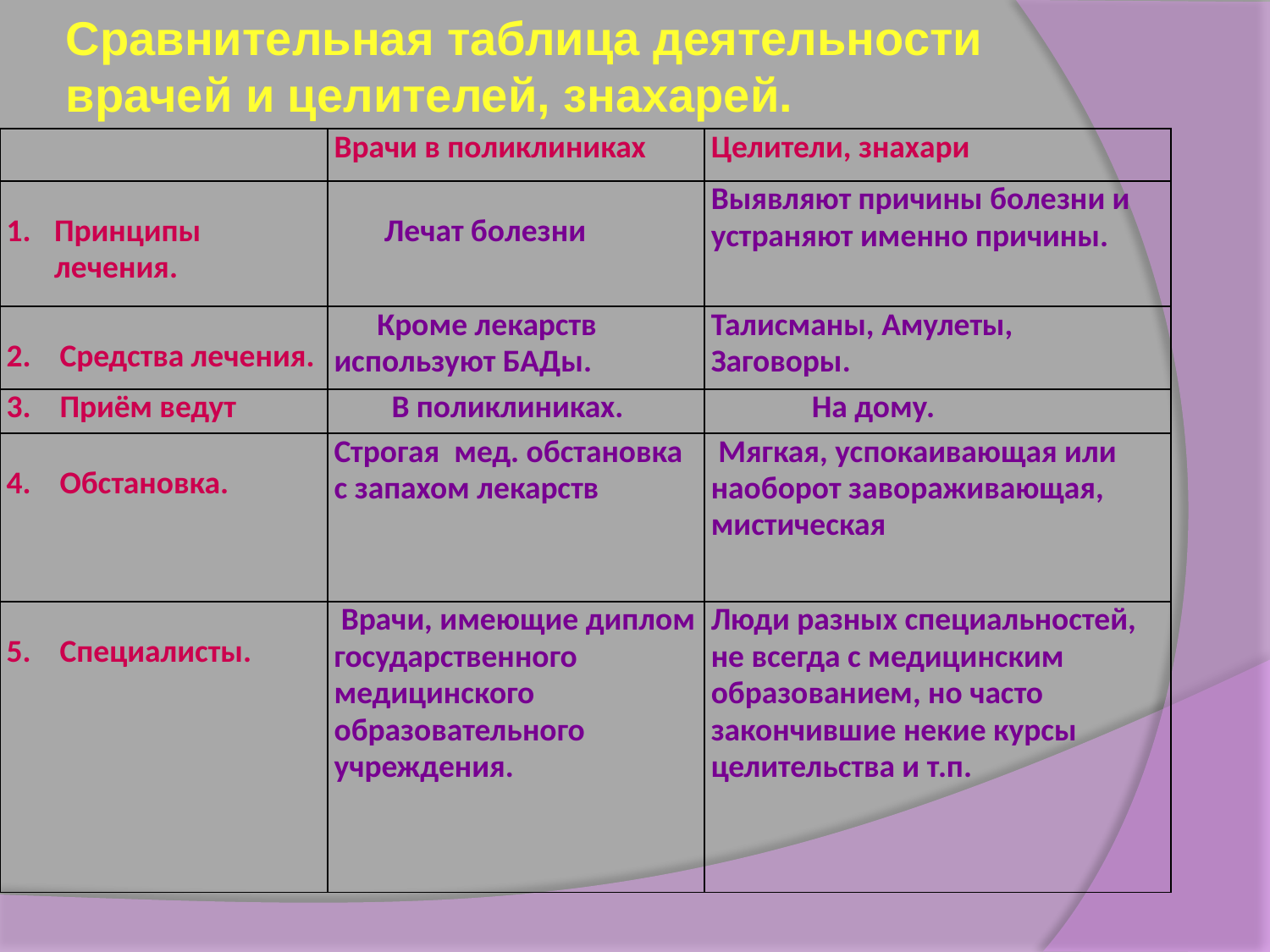

# Сравнительная таблица деятельности врачей и целителей, знахарей.
|  | Врачи в поликлиниках | Целители, знахари |
| --- | --- | --- |
| Принципы лечения. | Лечат болезни | Выявляют причины болезни и устраняют именно причины. |
| 2. Средства лечения. | Кроме лекарств используют БАДы. | Талисманы, Амулеты, Заговоры. |
| 3. Приём ведут | В поликлиниках. | На дому. |
| 4. Обстановка. | Строгая мед. обстановка с запахом лекарств | Мягкая, успокаивающая или наоборот завораживающая, мистическая |
| 5. Специалисты. | Врачи, имеющие диплом государственного медицинского образовательного учреждения. | Люди разных специальностей, не всегда с медицинским образованием, но часто закончившие некие курсы целительства и т.п. |